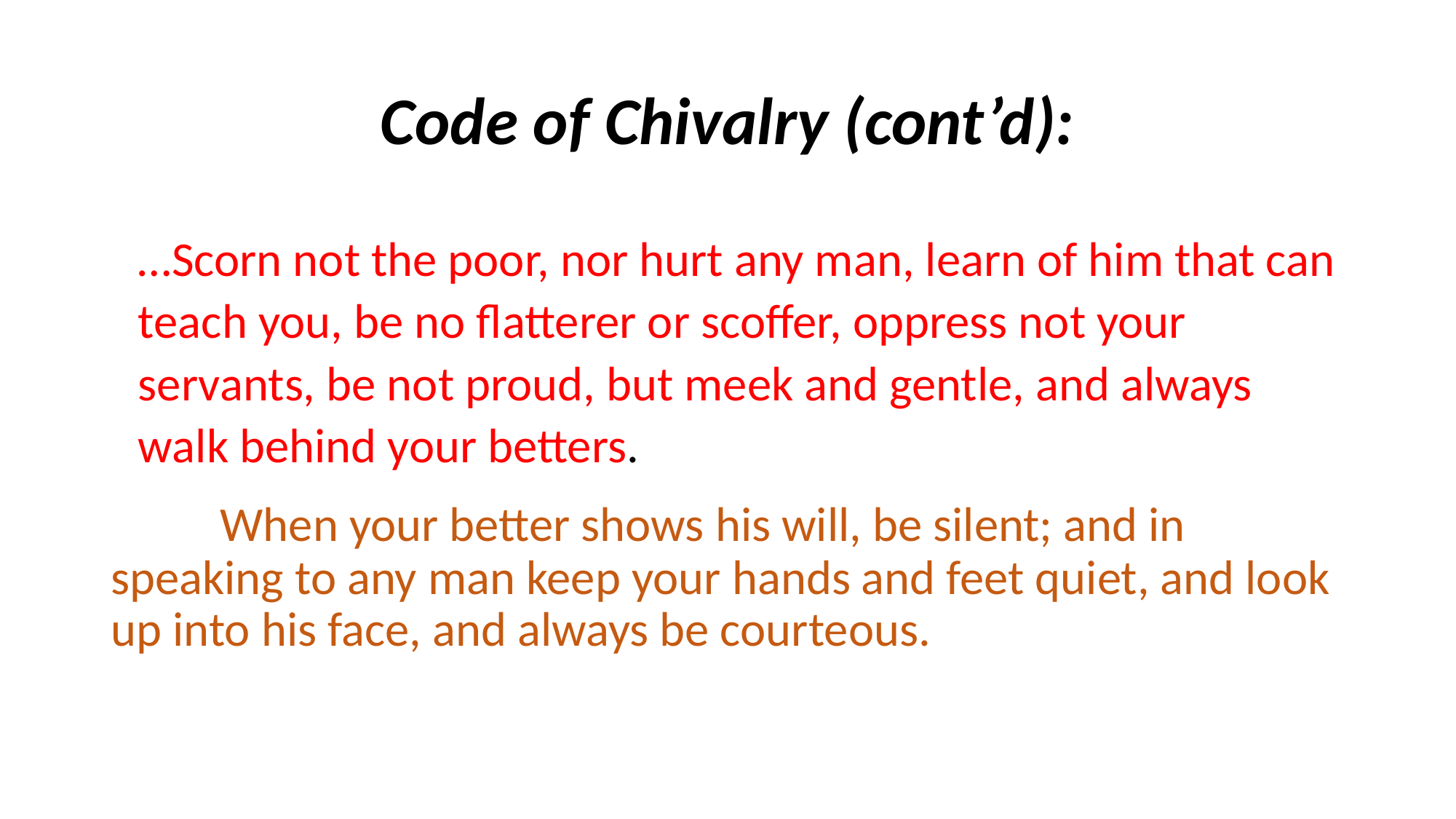

# Code of Chivalry (cont’d):
…Scorn not the poor, nor hurt any man, learn of him that can teach you, be no flatterer or scoffer, oppress not your servants, be not proud, but meek and gentle, and always walk behind your betters.
	When your better shows his will, be silent; and in speaking to any man keep your hands and feet quiet, and look up into his face, and always be courteous.